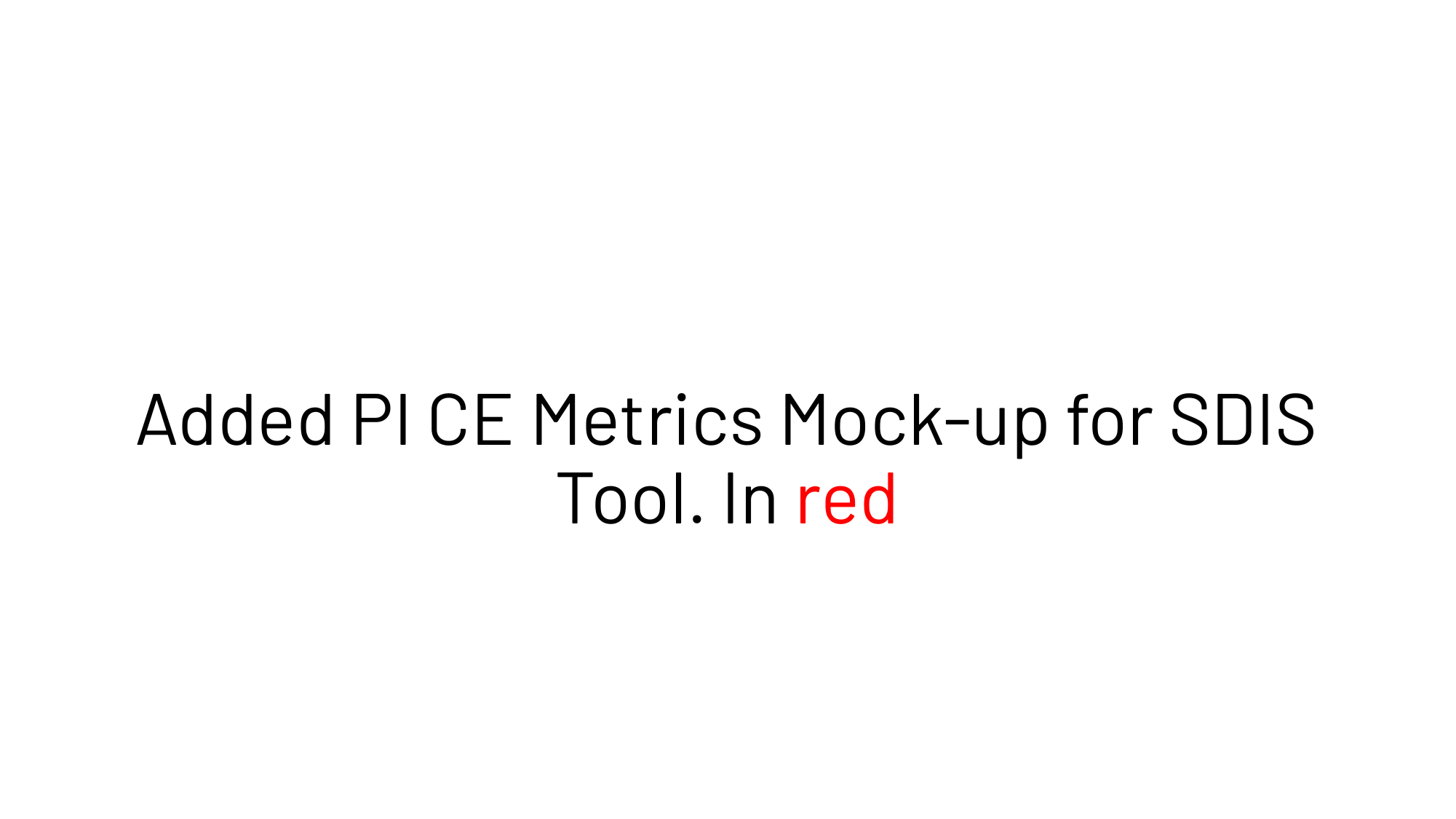

# Added PI CE Metrics Mock-up for SDIS Tool. In red